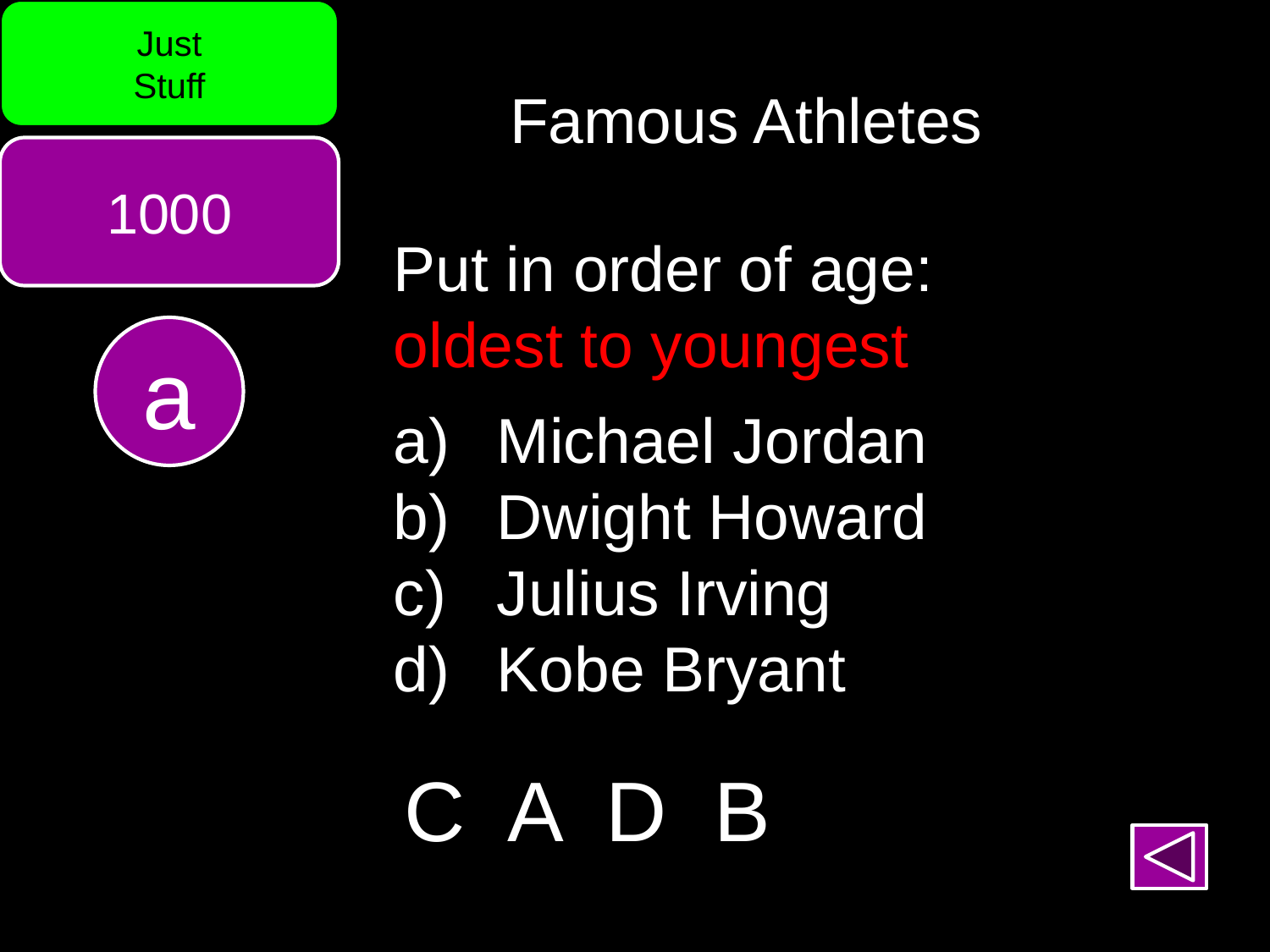

Just
Stuff
Famous Athletes
1000
Put in order of age:
oldest to youngest

Michael Jordan
Dwight Howard
Julius Irving
Kobe Bryant
a
C  A  D  B